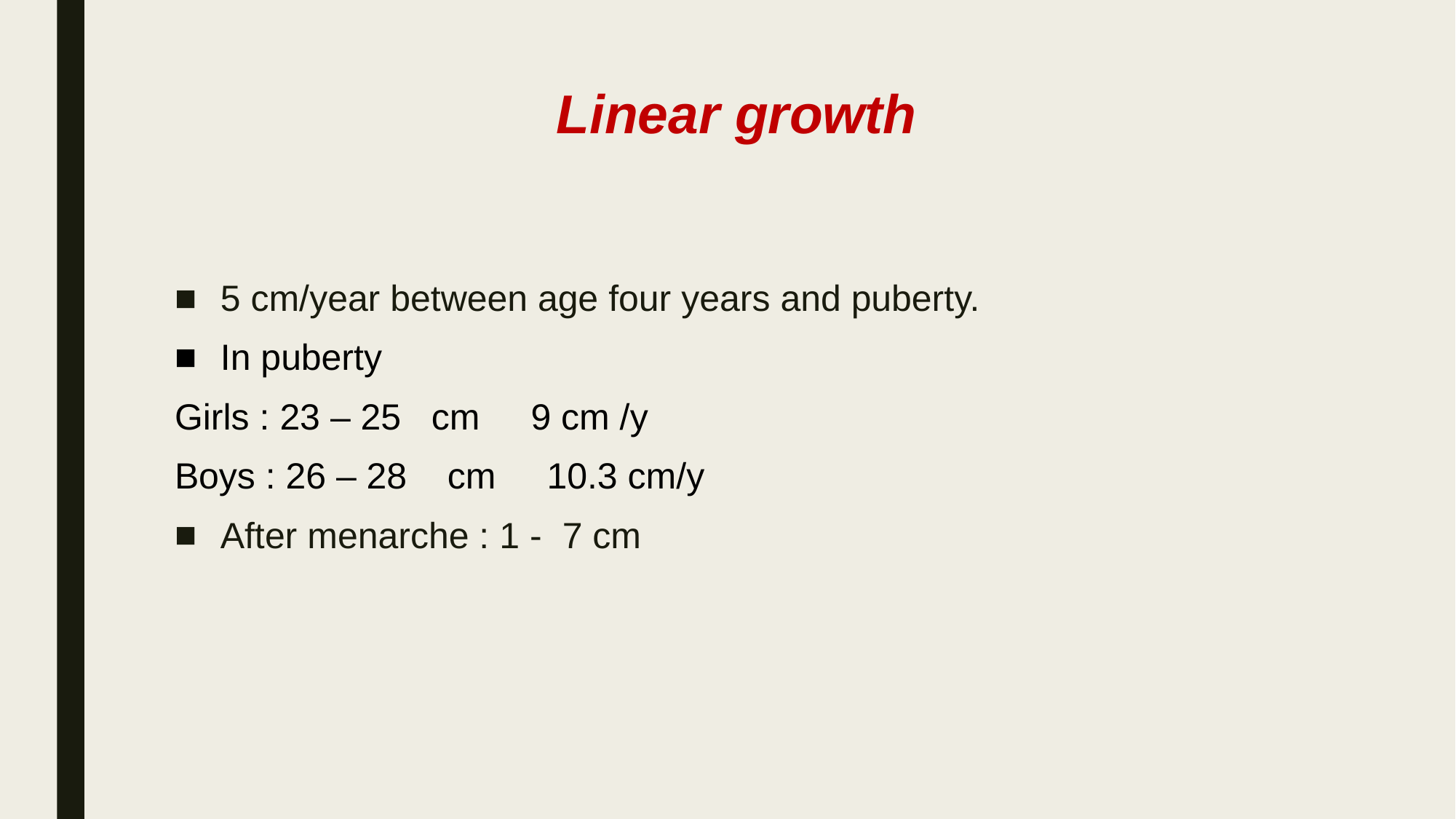

# Linear growth
5 cm/year between age four years and puberty.
In puberty
Girls : 23 – 25   cm     9 cm /y
Boys : 26 – 28    cm     10.3 cm/y
After menarche : 1 -  7 cm